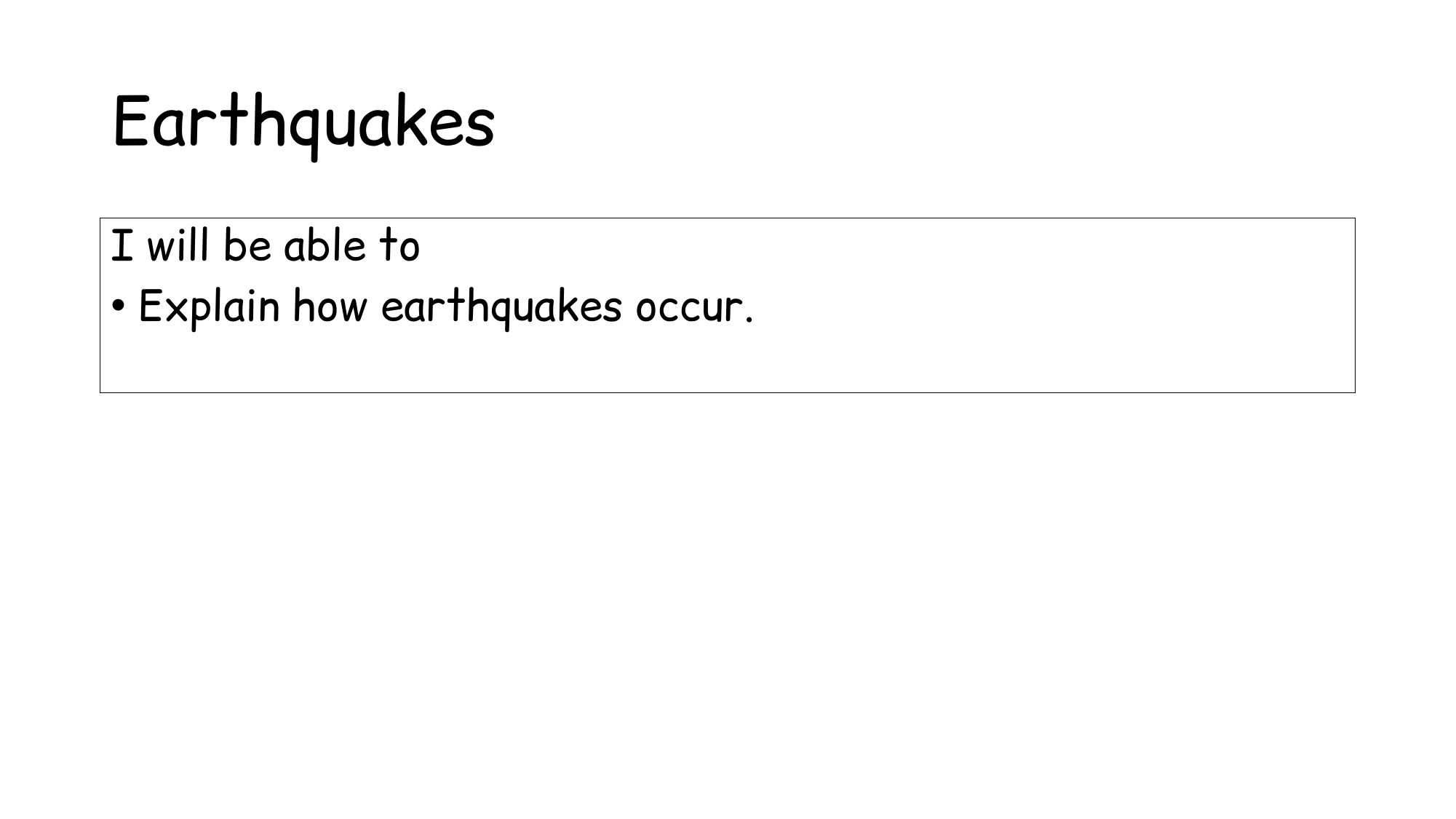

# Earthquakes
I will be able to
Explain how earthquakes occur.